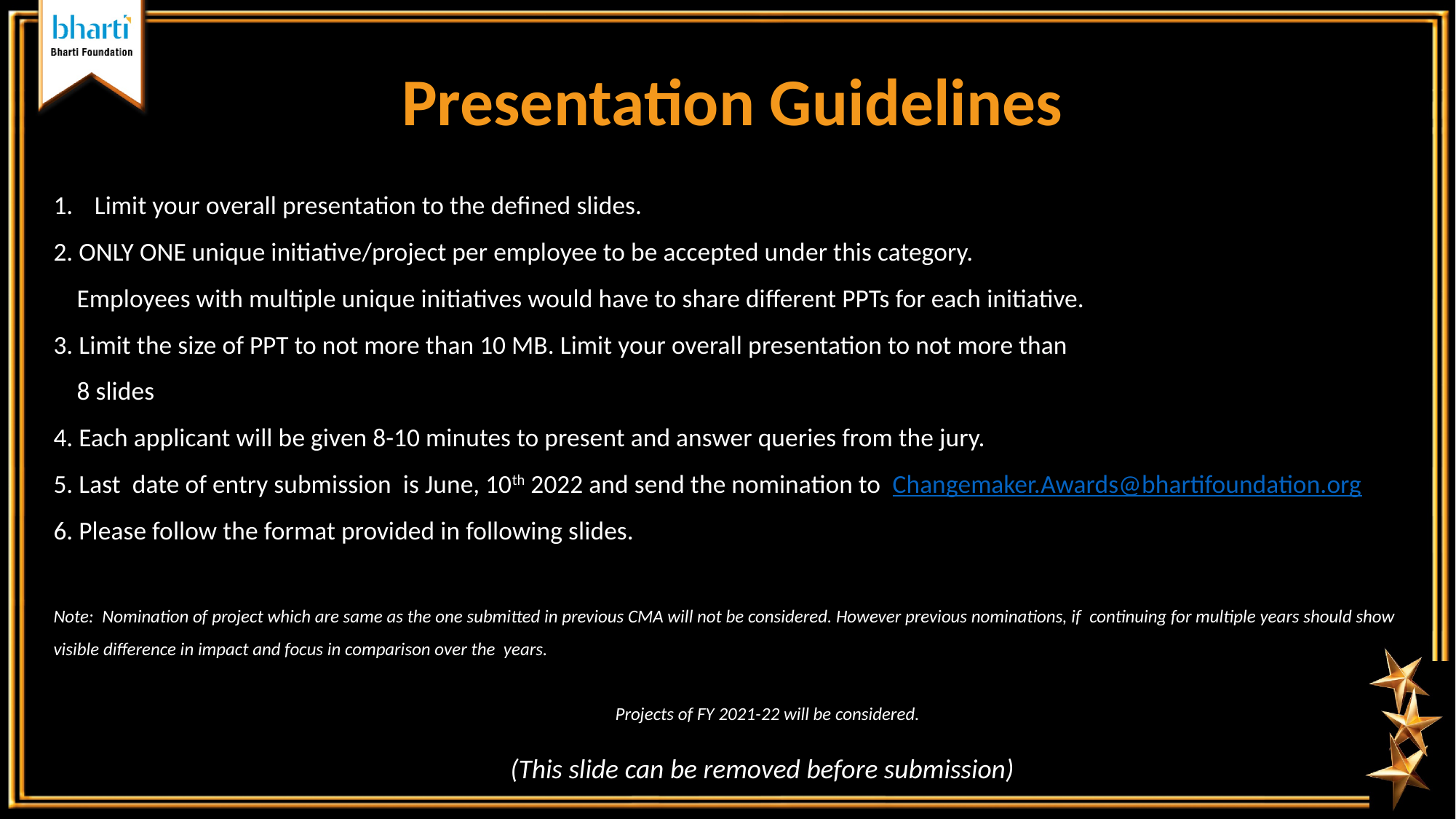

Presentation Guidelines

Limit your overall presentation to the defined slides.
2. ONLY ONE unique initiative/project per employee to be accepted under this category.
    Employees with multiple unique initiatives would have to share different PPTs for each initiative.
3. Limit the size of PPT to not more than 10 MB. Limit your overall presentation to not more than
    8 slides
4. Each applicant will be given 8-10 minutes to present and answer queries from the jury.
5. Last  date of entry submission  is June, 10th 2022 and send the nomination to  Changemaker.Awards@bhartifoundation.org
6. Please follow the format provided in following slides.

Note:  Nomination of project which are same as the one submitted in previous CMA will not be considered. However previous nominations, if  continuing for multiple years should show
visible difference in impact and focus in comparison over the  years.

Projects of FY 2021-22 will be considered.
(This slide can be removed before submission)